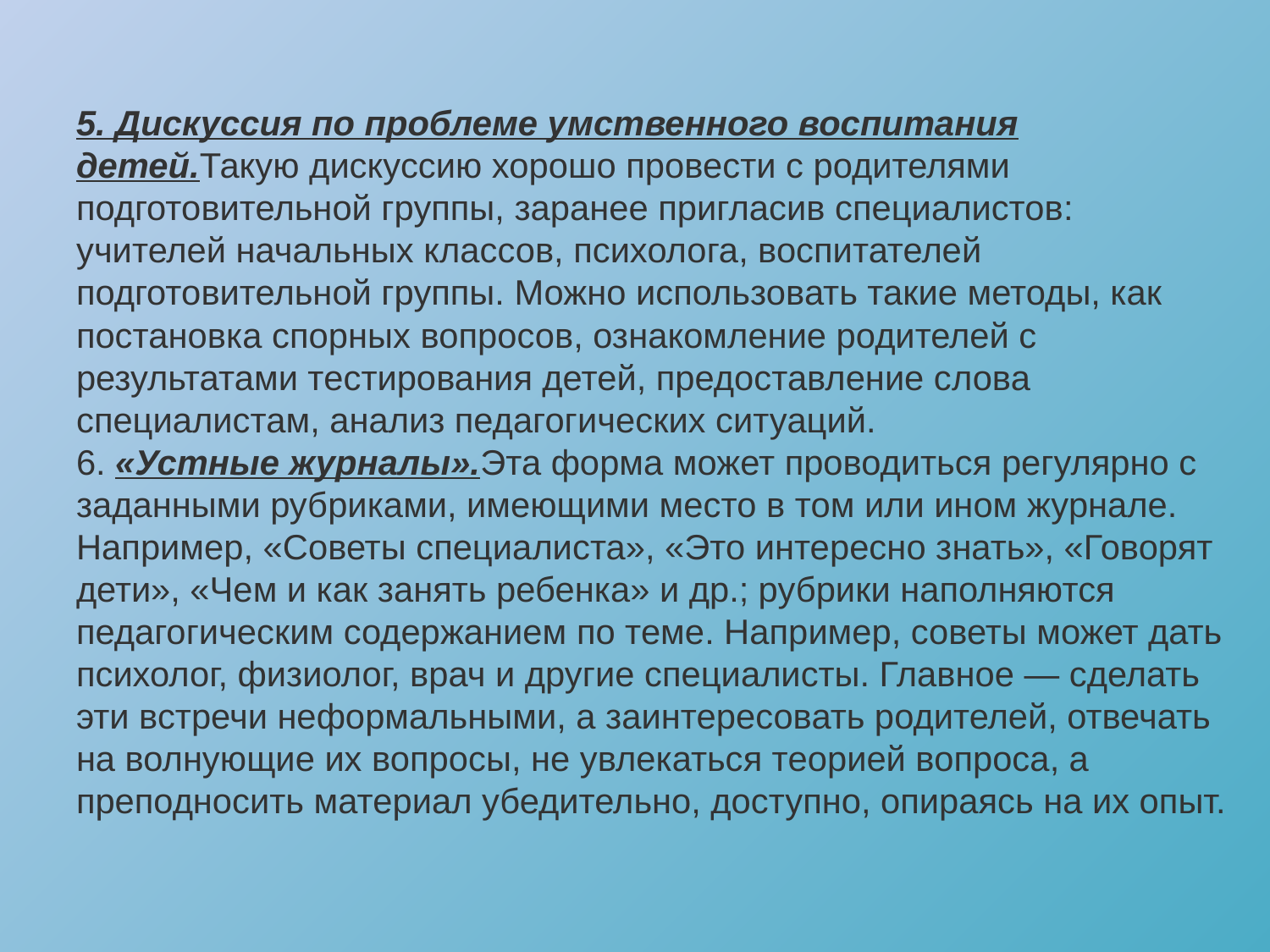

# 5. Дискуссия по проблеме умственного воспитания детей.Такую дискуссию хорошо провести с родителями подготовительной группы, заранее пригласив специалистов: учителей начальных классов, психолога, воспитателей подготовительной группы. Можно использовать такие методы, как постановка спорных вопросов, ознакомление родителей с результатами тестирования детей, предоставление слова специалистам, анализ педагогических ситуаций. 6. «Устные журналы».Эта форма может проводиться регулярно с заданными рубриками, имеющими место в том или ином журнале. Например, «Советы специалиста», «Это интересно знать», «Говорят дети», «Чем и как занять ребенка» и др.; рубрики наполняются педагогическим содержанием по теме. Например, советы может дать психолог, физиолог, врач и другие специалисты. Главное — сделать эти встречи неформальными, а заинтересовать родителей, отвечать на волнующие их вопросы, не увлекаться теорией вопроса, а преподносить материал убедительно, доступно, опираясь на их опыт.